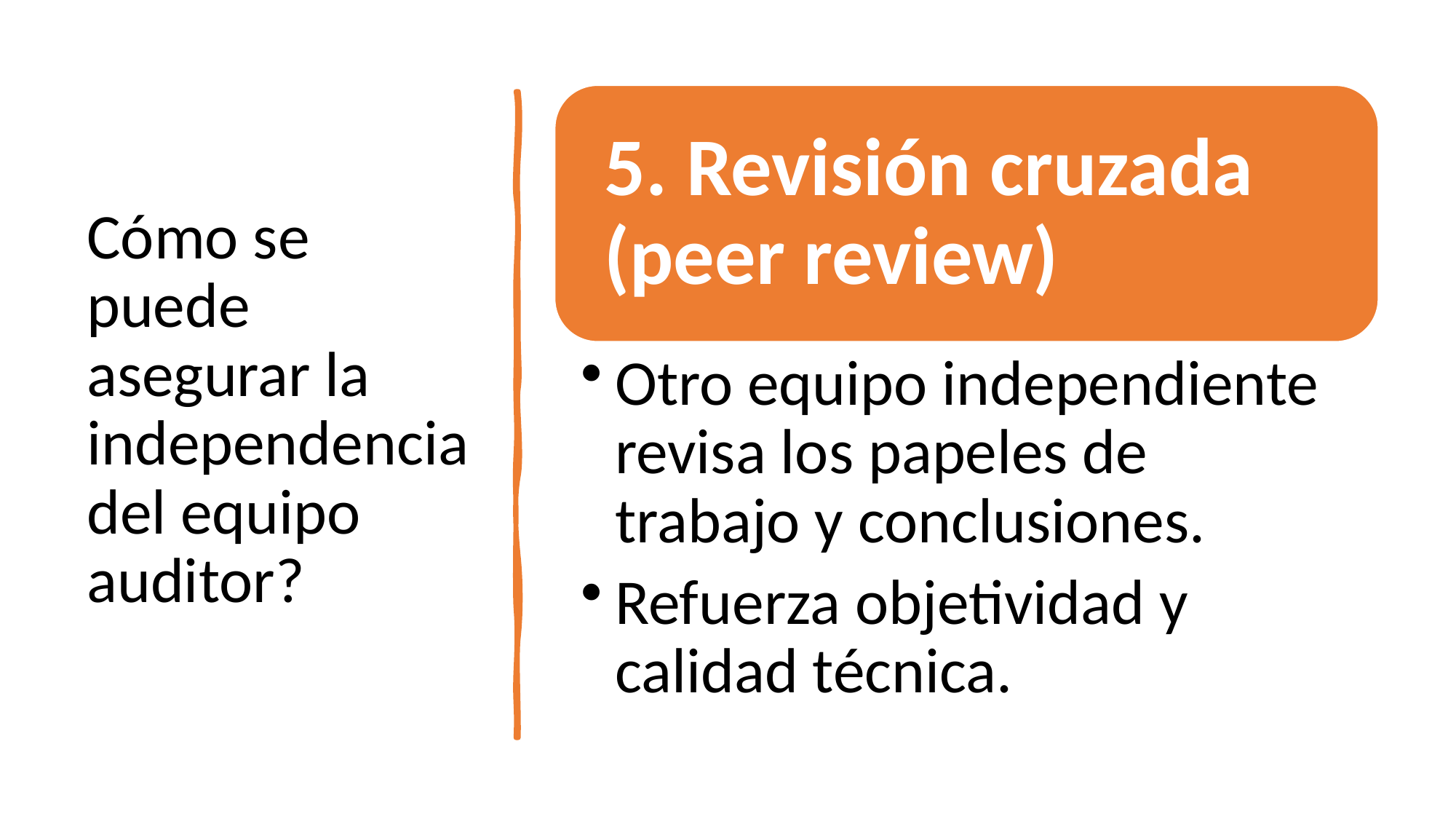

5. Revisión cruzada (peer review)
Otro equipo independiente revisa los papeles de trabajo y conclusiones.
Refuerza objetividad y calidad técnica.
# Cómo se puede asegurar la independencia del equipo auditor?